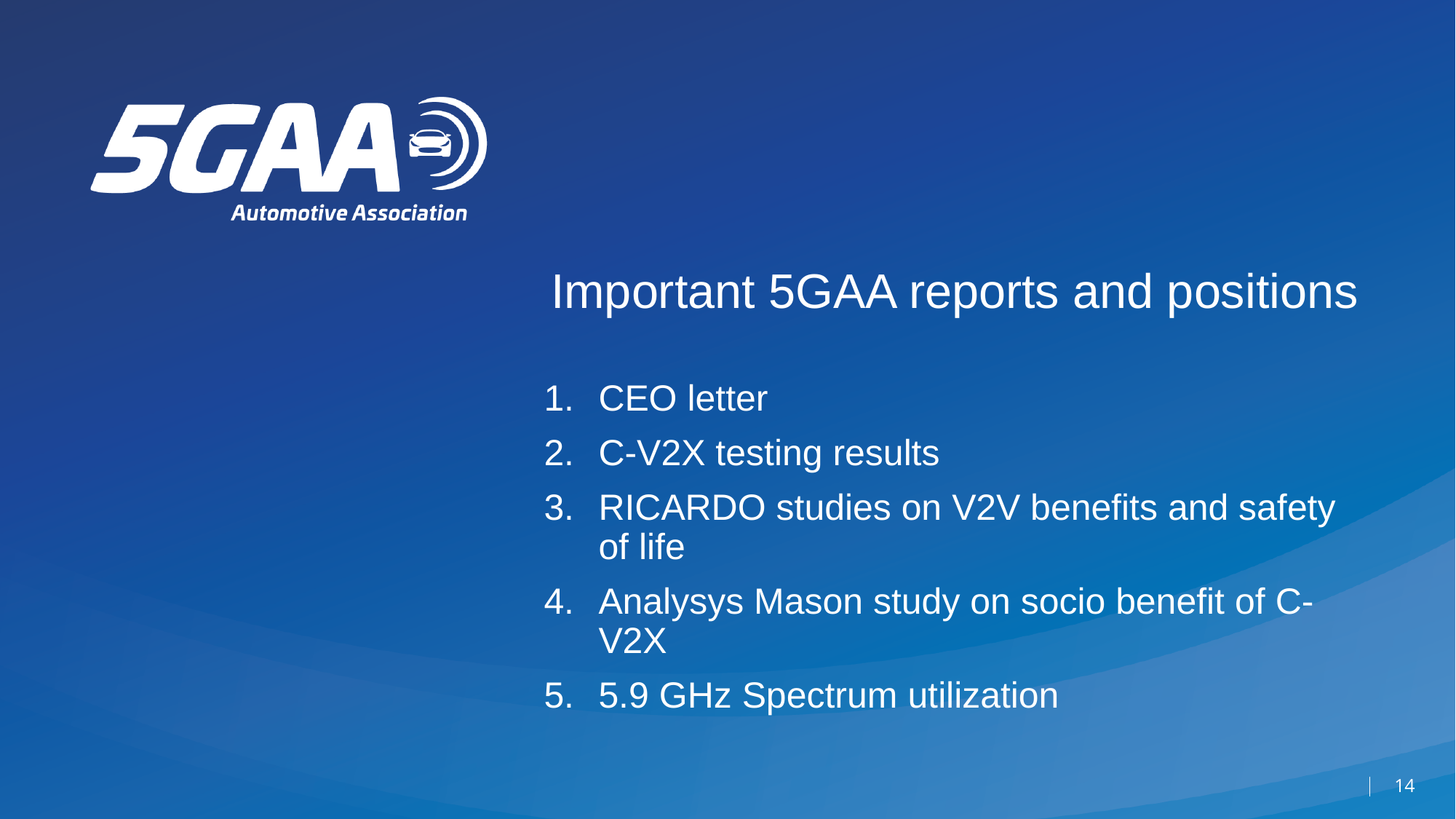

Important 5GAA reports and positions

CEO letter
C-V2X testing results
RICARDO studies on V2V benefits and safety of life
Analysys Mason study on socio benefit of C-V2X
5.9 GHz Spectrum utilization